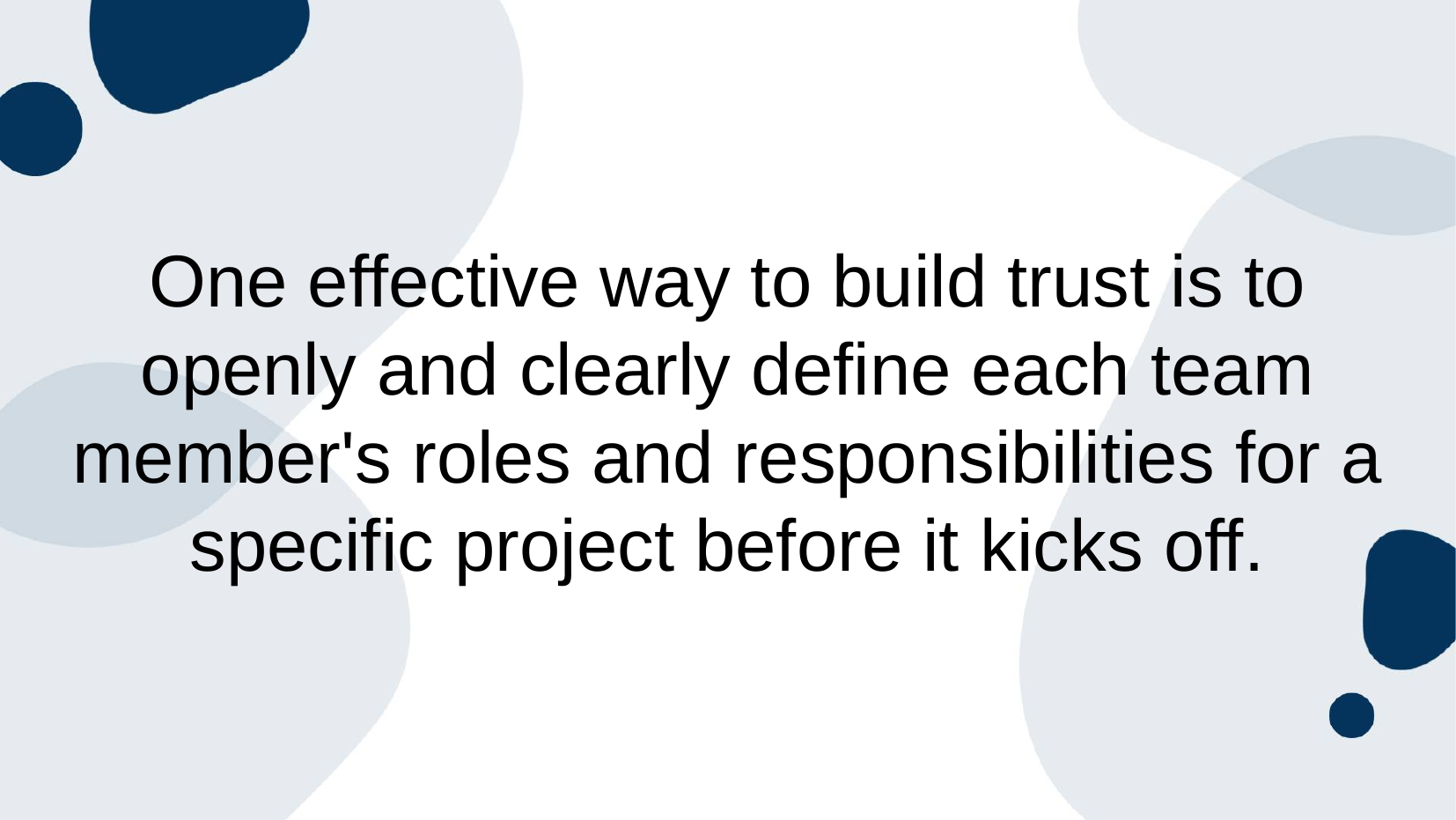

# One effective way to build trust is to openly and clearly define each team member's roles and responsibilities for a specific project before it kicks off.